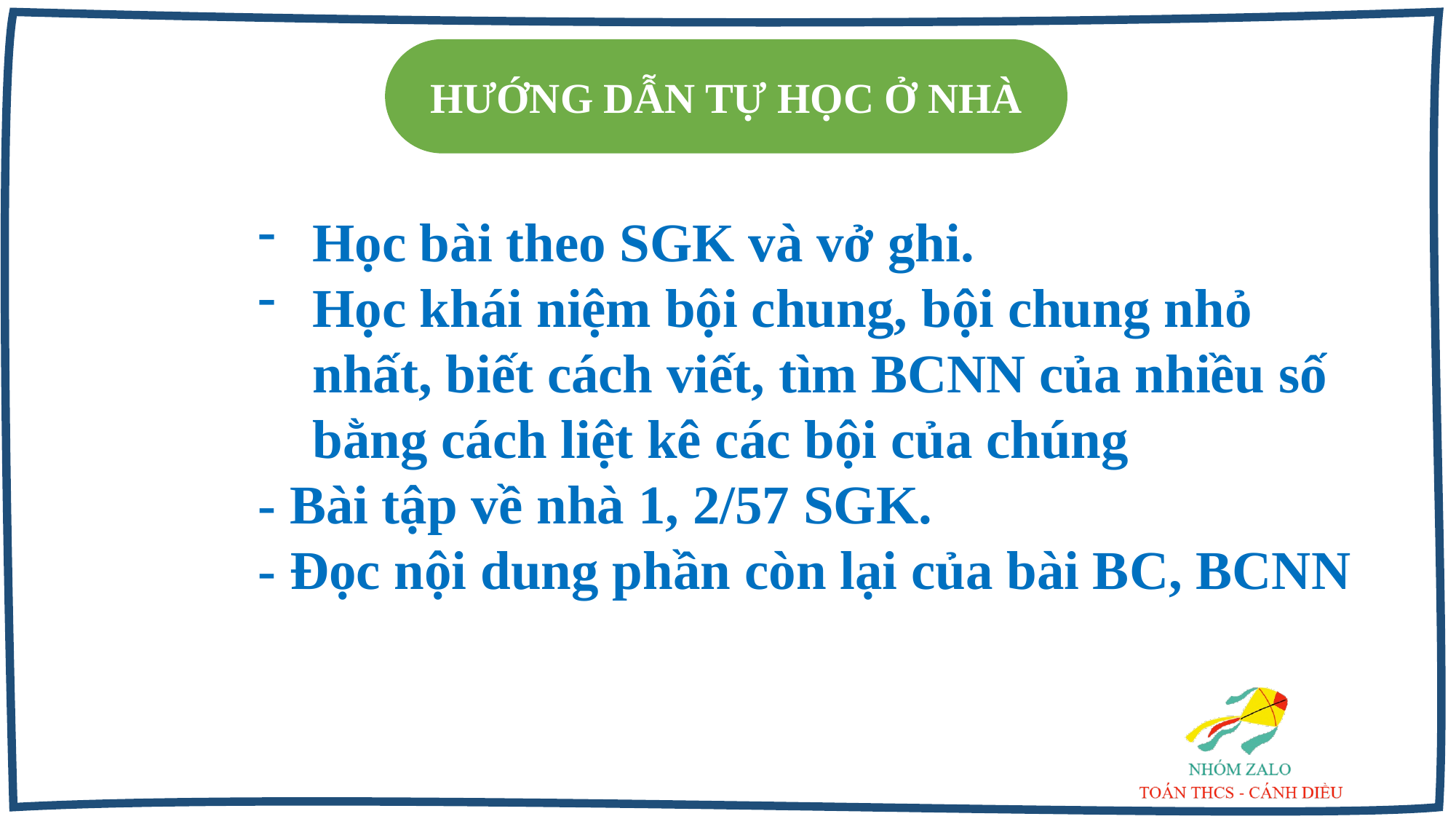

HƯỚNG DẪN TỰ HỌC Ở NHÀ
Học bài theo SGK và vở ghi.
Học khái niệm bội chung, bội chung nhỏ nhất, biết cách viết, tìm BCNN của nhiều số bằng cách liệt kê các bội của chúng
- Bài tập về nhà 1, 2/57 SGK.
- Đọc nội dung phần còn lại của bài BC, BCNN